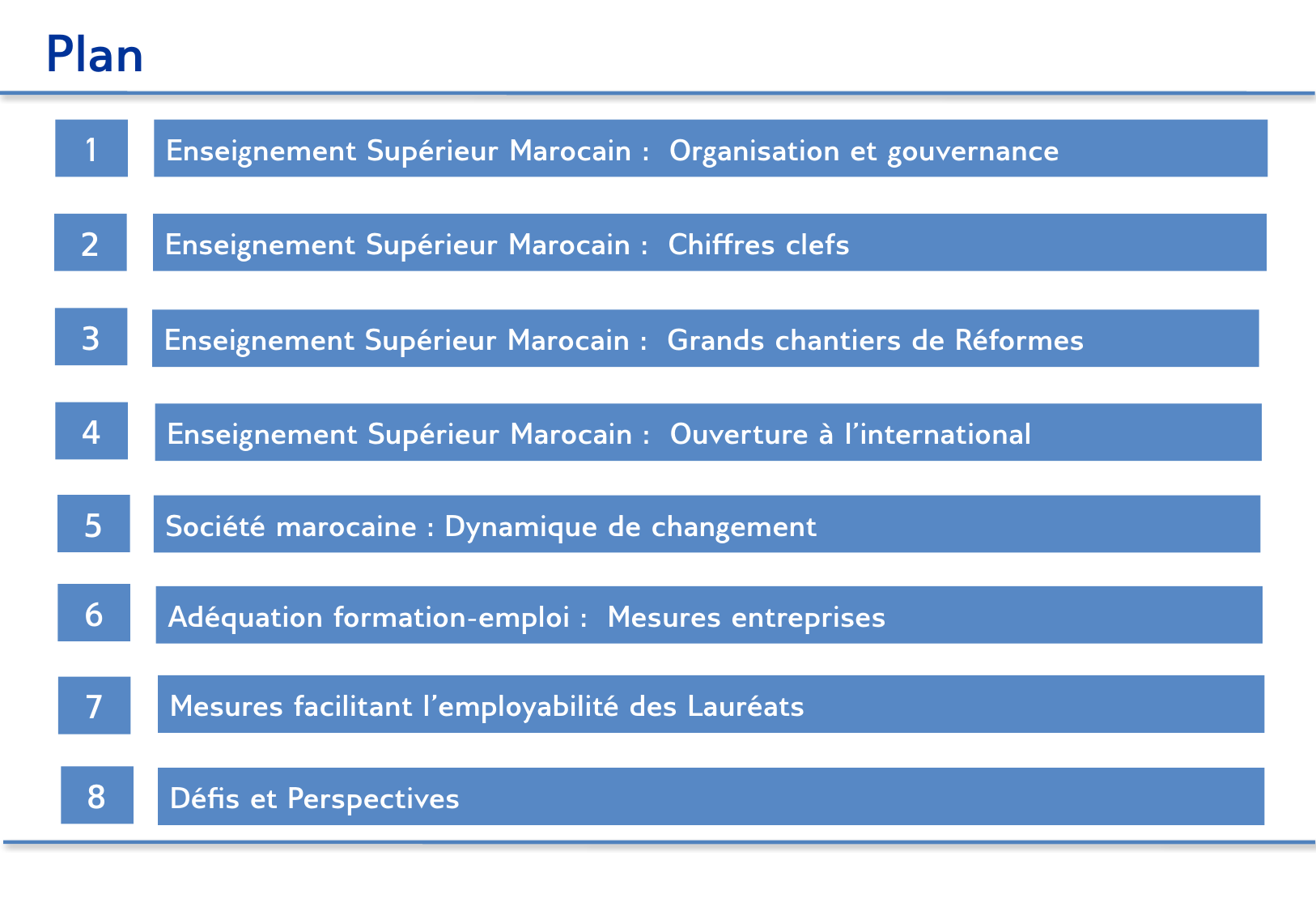

Plan
1
Enseignement Supérieur Marocain :  Organisation et gouvernance
2
Enseignement Supérieur Marocain :  Chiffres clefs
3
Enseignement Supérieur Marocain :  Grands chantiers de Réformes
4
Enseignement Supérieur Marocain :  Ouverture à l’international
5
Société marocaine : Dynamique de changement
6
Adéquation formation-emploi :  Mesures entreprises
Mesures facilitant l’employabilité des Lauréats
7
8
Défis et Perspectives